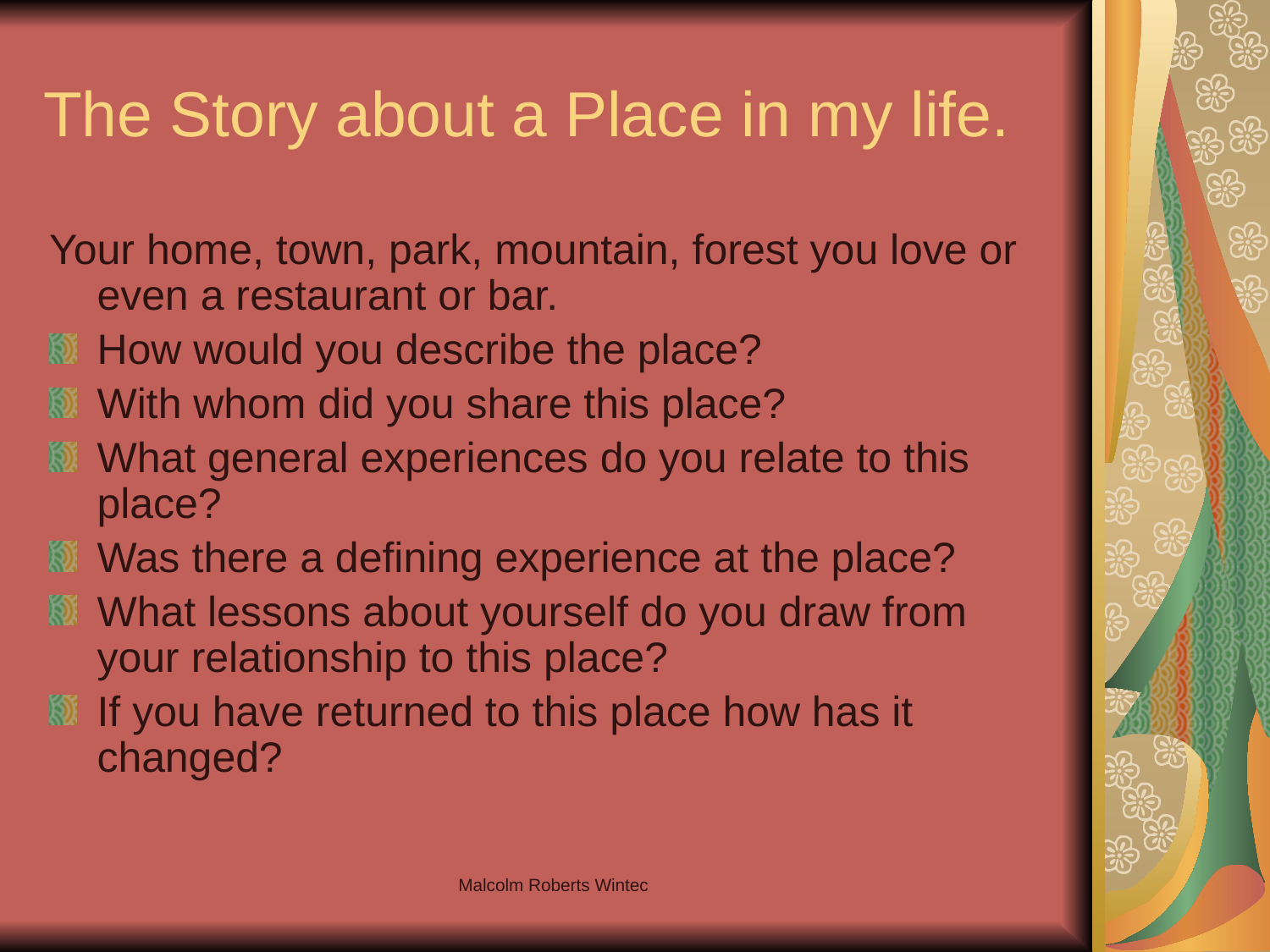

# The Story about a Place in my life.
Your home, town, park, mountain, forest you love or even a restaurant or bar.
How would you describe the place?
With whom did you share this place?
What general experiences do you relate to this place?
Was there a defining experience at the place?
What lessons about yourself do you draw from your relationship to this place?
If you have returned to this place how has it changed?
Malcolm Roberts Wintec